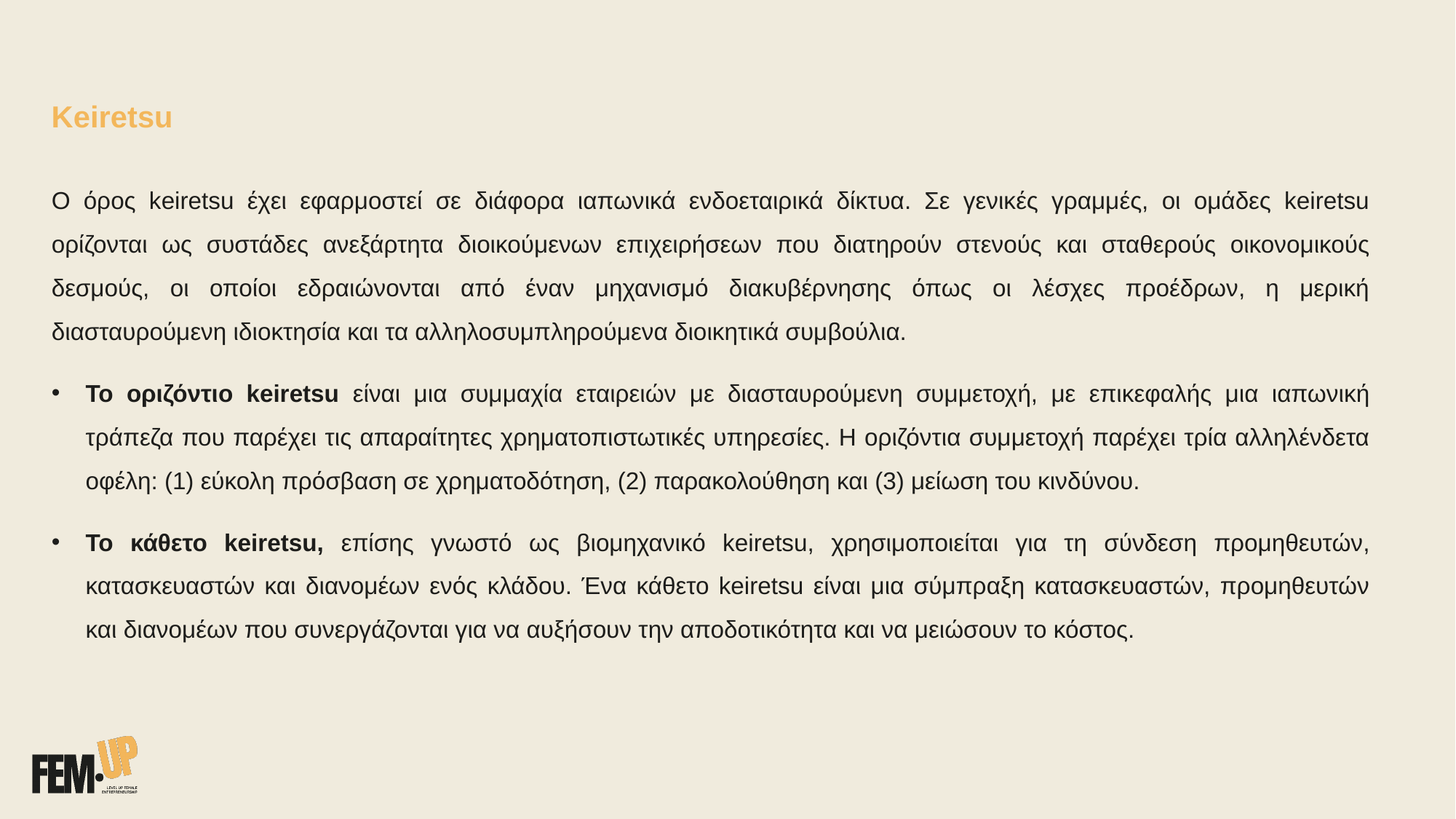

Keiretsu
Ο όρος keiretsu έχει εφαρμοστεί σε διάφορα ιαπωνικά ενδοεταιρικά δίκτυα. Σε γενικές γραμμές, οι ομάδες keiretsu ορίζονται ως συστάδες ανεξάρτητα διοικούμενων επιχειρήσεων που διατηρούν στενούς και σταθερούς οικονομικούς δεσμούς, οι οποίοι εδραιώνονται από έναν μηχανισμό διακυβέρνησης όπως οι λέσχες προέδρων, η μερική διασταυρούμενη ιδιοκτησία και τα αλληλοσυμπληρούμενα διοικητικά συμβούλια.
Το οριζόντιο keiretsu είναι μια συμμαχία εταιρειών με διασταυρούμενη συμμετοχή, με επικεφαλής μια ιαπωνική τράπεζα που παρέχει τις απαραίτητες χρηματοπιστωτικές υπηρεσίες. Η οριζόντια συμμετοχή παρέχει τρία αλληλένδετα οφέλη: (1) εύκολη πρόσβαση σε χρηματοδότηση, (2) παρακολούθηση και (3) μείωση του κινδύνου.
Το κάθετο keiretsu, επίσης γνωστό ως βιομηχανικό keiretsu, χρησιμοποιείται για τη σύνδεση προμηθευτών, κατασκευαστών και διανομέων ενός κλάδου. Ένα κάθετο keiretsu είναι μια σύμπραξη κατασκευαστών, προμηθευτών και διανομέων που συνεργάζονται για να αυξήσουν την αποδοτικότητα και να μειώσουν το κόστος.